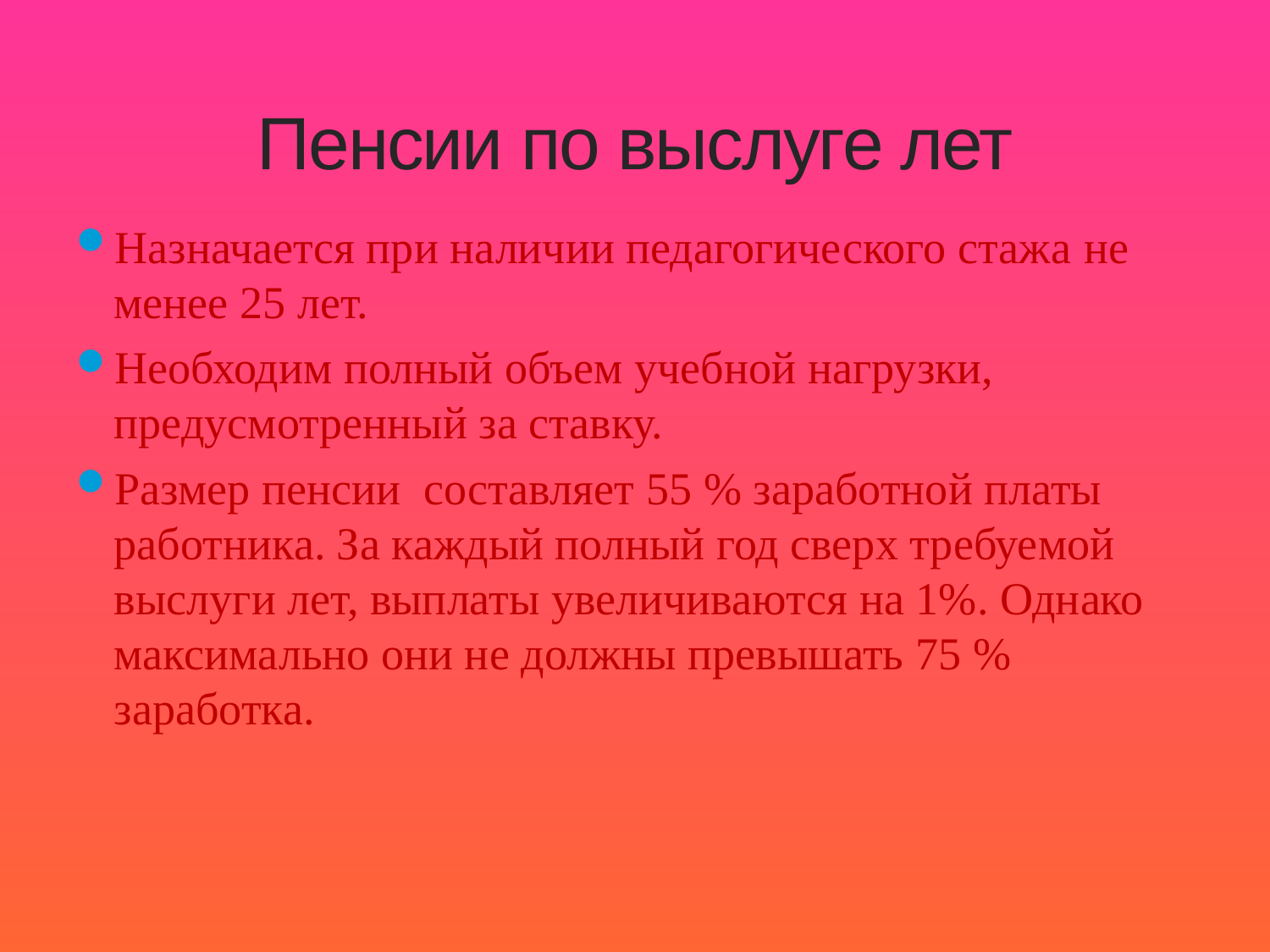

# Пенсии по выслуге лет
Назначается при наличии педагогического стажа не менее 25 лет.
Необходим полный объем учебной нагрузки, предусмотренный за ставку.
Размер пенсии  составляет 55 % заработной платы работника. За каждый полный год сверх требуемой выслуги лет, выплаты увеличиваются на 1%. Однако максимально они не должны превышать 75 % заработка.